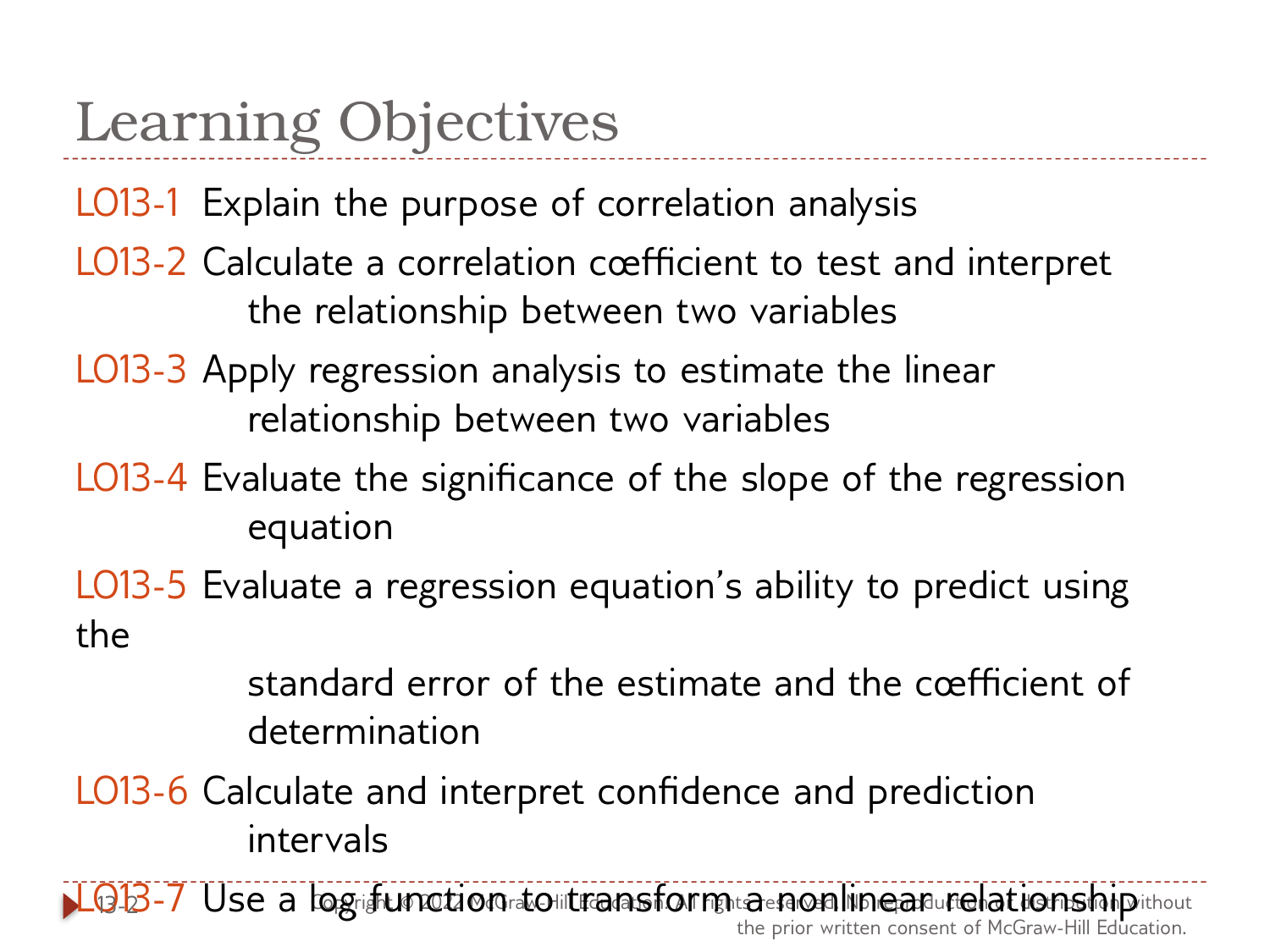

# Learning Objectives
LO13-1	Explain the purpose of correlation analysis
LO13-2	Calculate a correlation coefficient to test and interpret
              the relationship between two variables
LO13-3	Apply regression analysis to estimate the linear
              relationship between two variables
LO13-4	Evaluate the significance of the slope of the regression
              equation
LO13-5	Evaluate a regression equation’s ability to predict using the
              standard error of the estimate and the coefficient of
              determination
LO13-6	Calculate and interpret confidence and prediction
              intervals
LO13-7	Use a log function to transform a nonlinear relationship
13-2
Copyright © 2022 McGraw-Hill Education. All rights reserved. No reproduction or distribution without the prior written consent of McGraw-Hill Education.